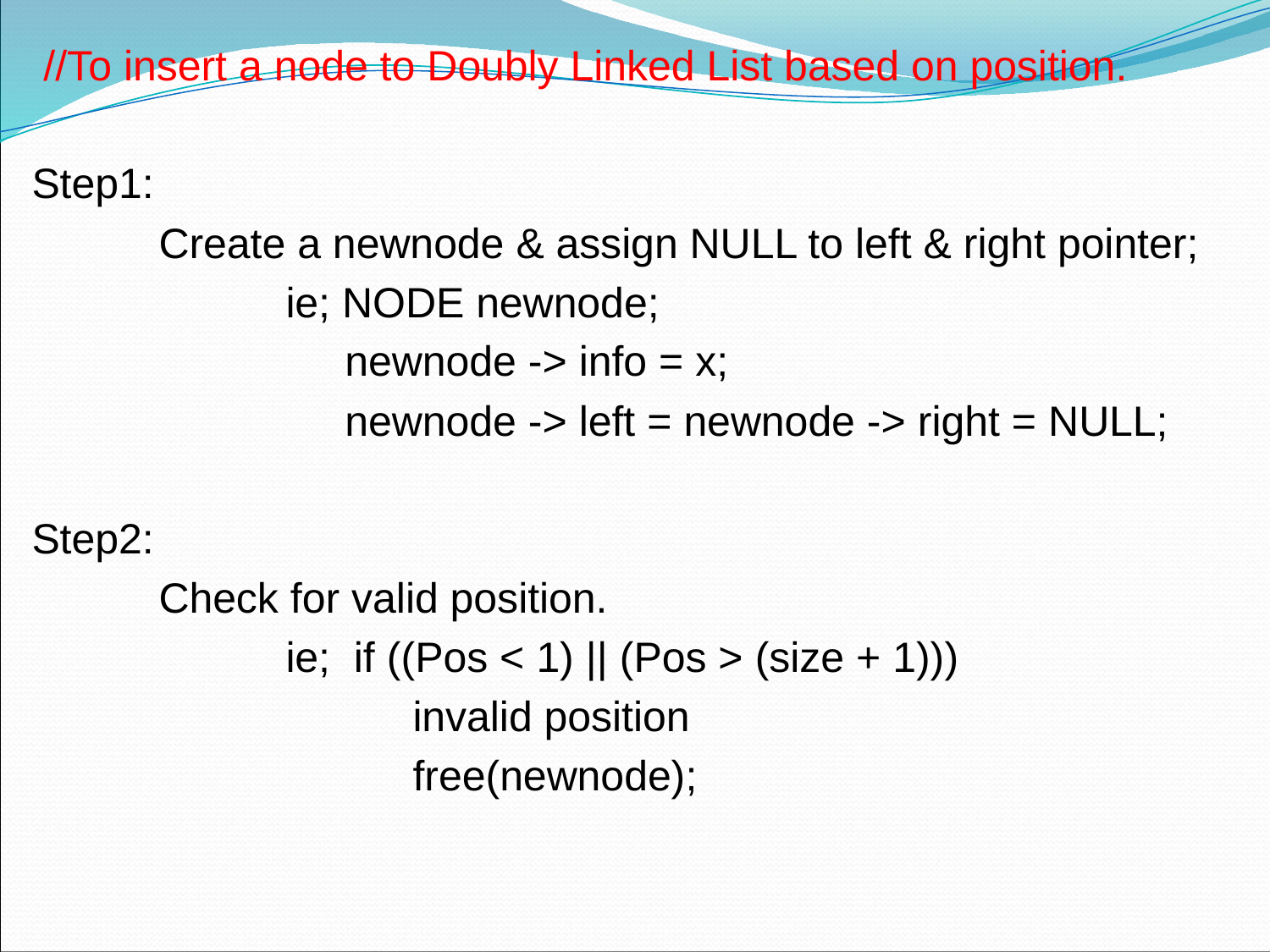

//To insert a node to Doubly Linked List based on position.

Step1:
	Create a newnode & assign NULL to left & right pointer;
		ie; NODE newnode;
		     newnode -> info = x;
		     newnode -> left = newnode -> right = NULL;

Step2:
	Check for valid position.
		ie;  if ((Pos < 1) || (Pos > (size + 1)))
			invalid position
			free(newnode);

#